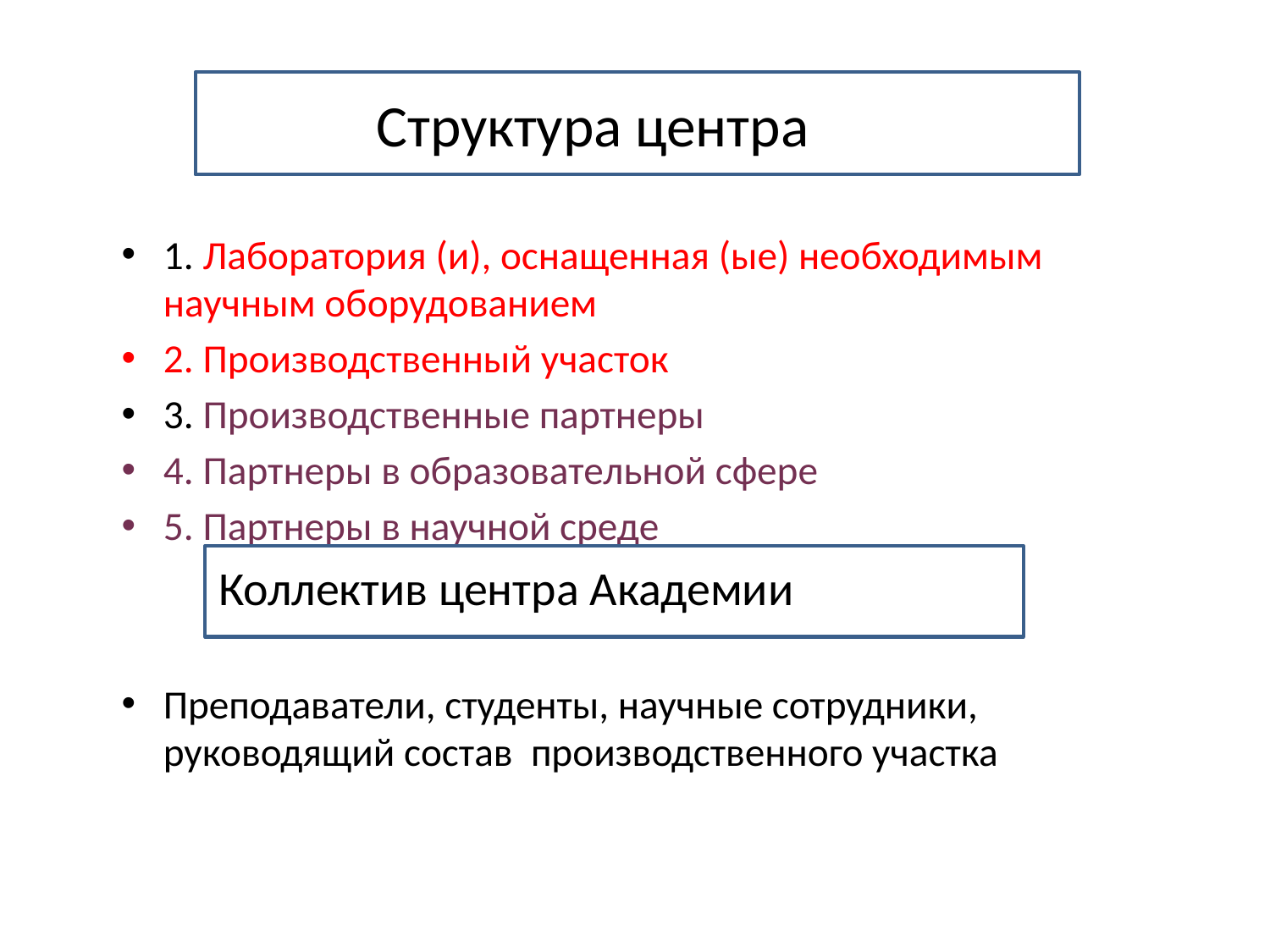

# Структура центра

1. Лаборатория (и), оснащенная (ые) необходимым научным оборудованием
2. Производственный участок
3. Производственные партнеры
4. Партнеры в образовательной сфере
5. Партнеры в научной среде
         Коллектив центра Академии

Преподаватели, студенты, научные сотрудники, руководящий состав  производственного участка